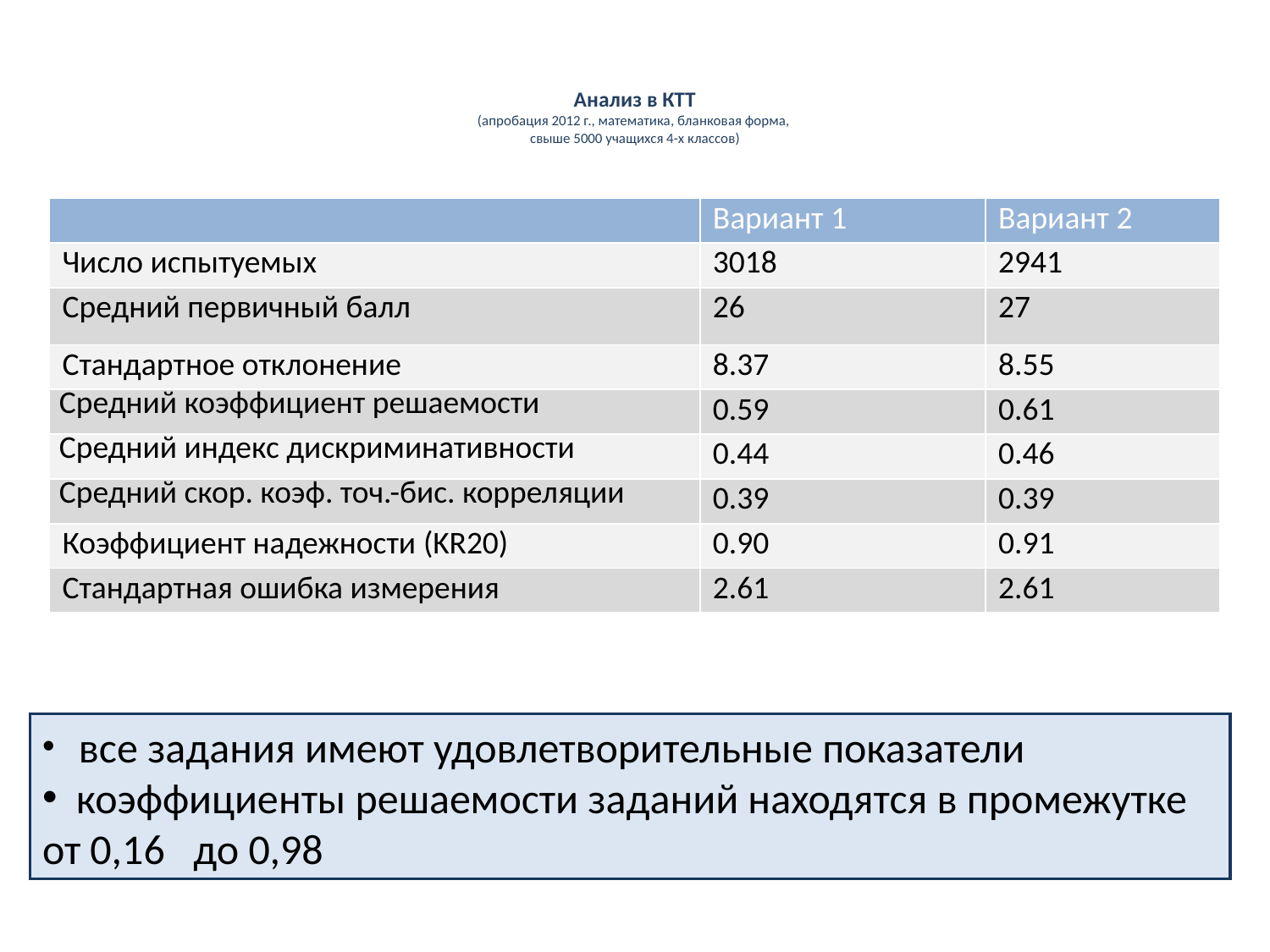

# Анализ в КТТ (апробация 2012 г., математика, бланковая форма, свыше 5000 учащихся 4-х классов)
|  | Вариант 1 | Вариант 2 |
| --- | --- | --- |
| Число испытуемых | 3018 | 2941 |
| Средний первичный балл | 26 | 27 |
| Стандартное отклонение | 8.37 | 8.55 |
| Средний коэффициент решаемости | 0.59 | 0.61 |
| Средний индекс дискриминативности | 0.44 | 0.46 |
| Средний скор. коэф. точ.-бис. корреляции | 0.39 | 0.39 |
| Коэффициент надежности (KR20) | 0.90 | 0.91 |
| Стандартная ошибка измерения | 2.61 | 2.61 |

   все задания имеют удовлетворительные показатели
  коэффициенты решаемости заданий находятся в промежутке от 0,16   до 0,98